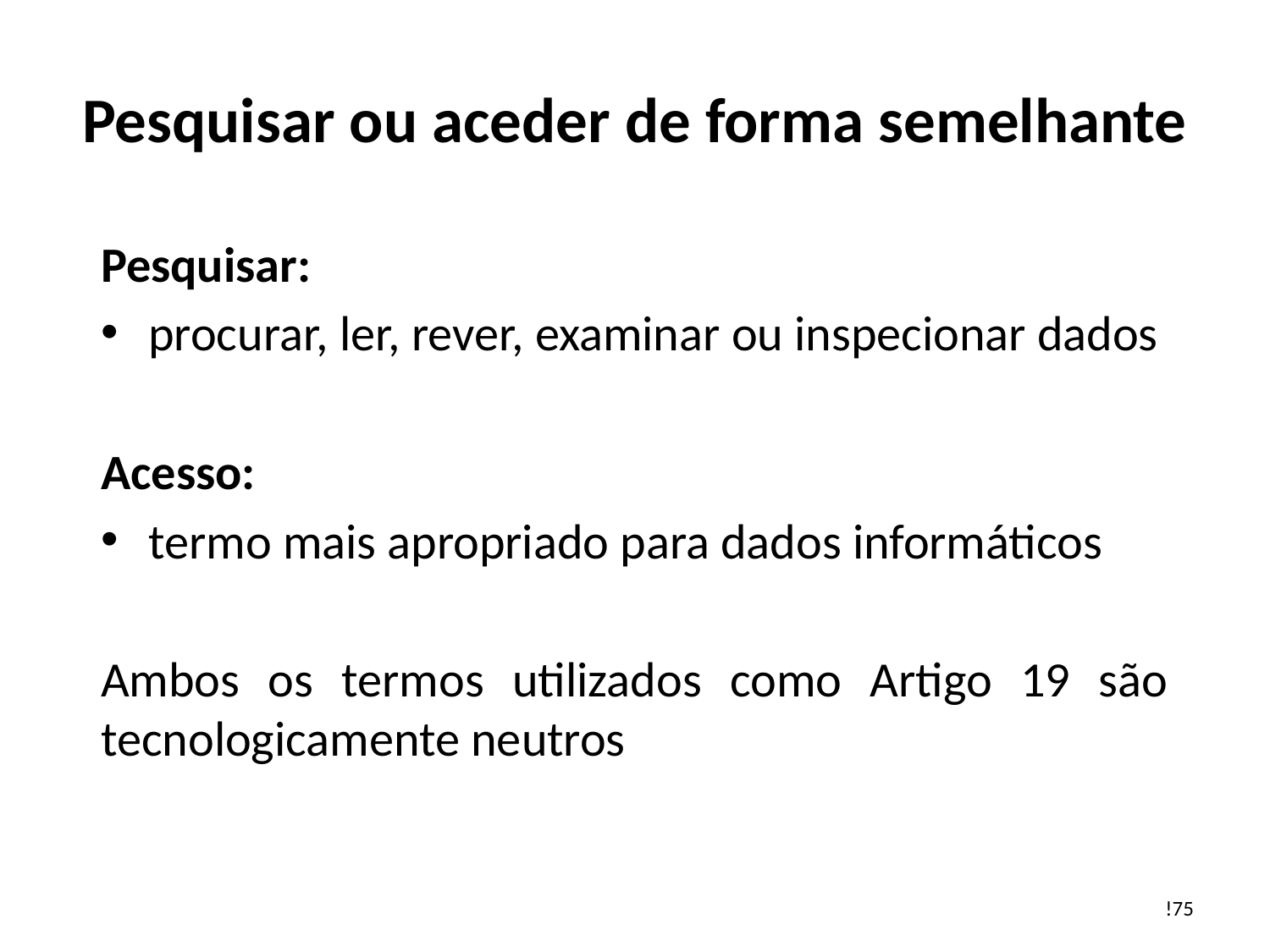

# Pesquisar ou aceder de forma semelhante
Pesquisar:
procurar, ler, rever, examinar ou inspecionar dados

Acesso:
termo mais apropriado para dados informáticos

Ambos os termos utilizados como Artigo 19 são tecnologicamente neutros
!75